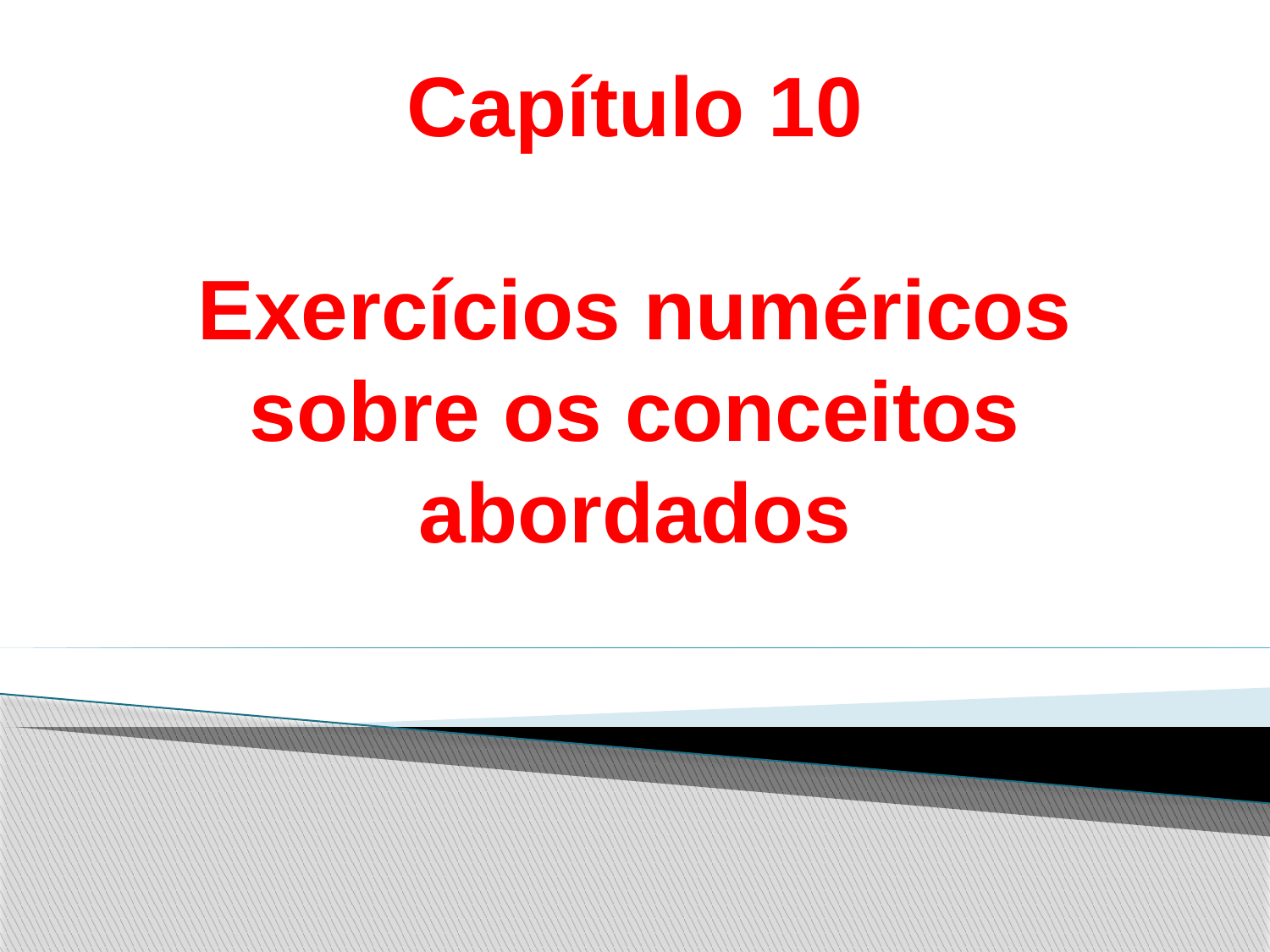

# Capítulo 10 Exercícios numéricos sobre os conceitos abordados